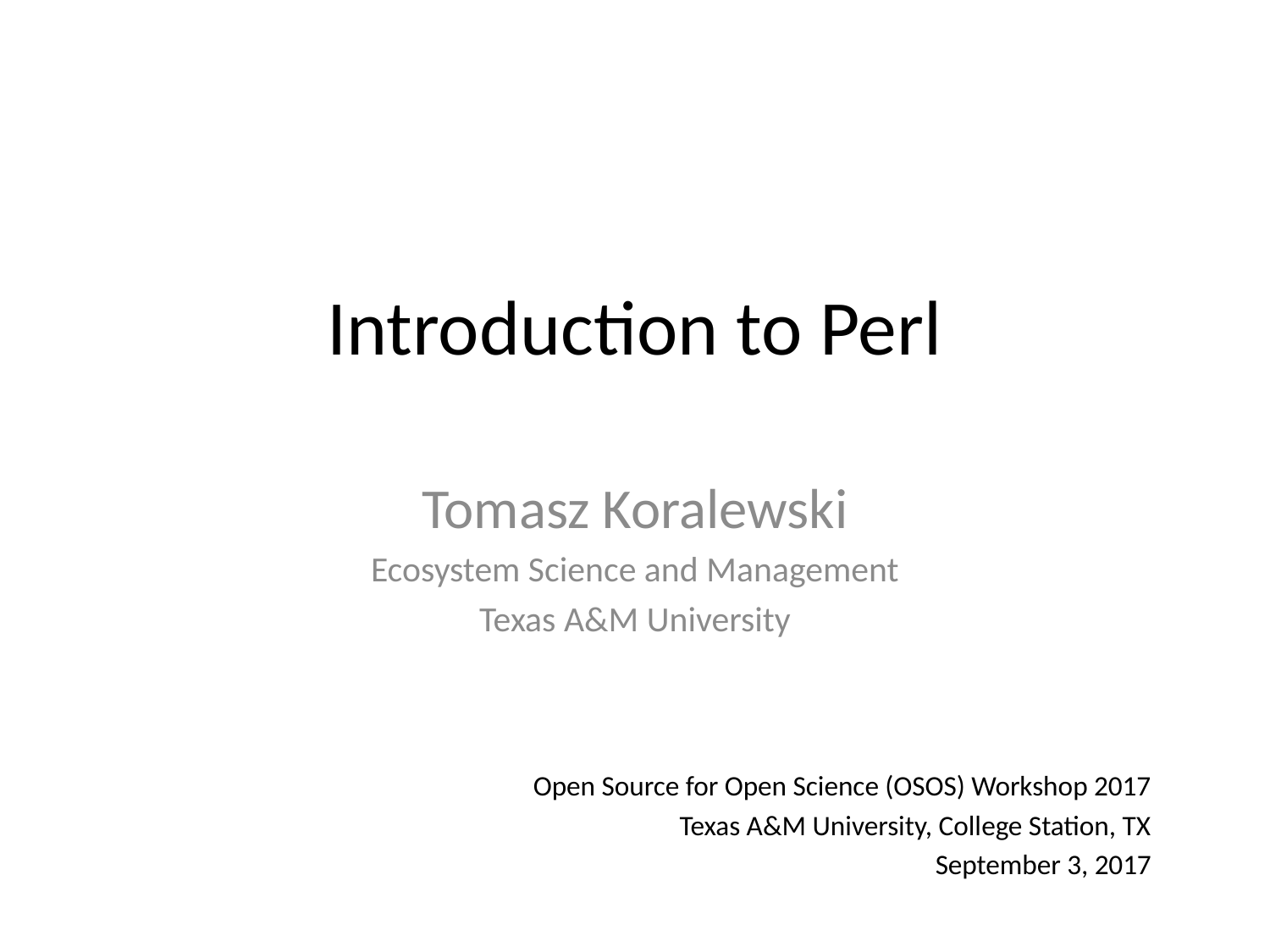

# Introduction to Perl
Tomasz Koralewski
Ecosystem Science and Management
Texas A&M University
Open Source for Open Science (OSOS) Workshop 2017
Texas A&M University, College Station, TX
September 3, 2017